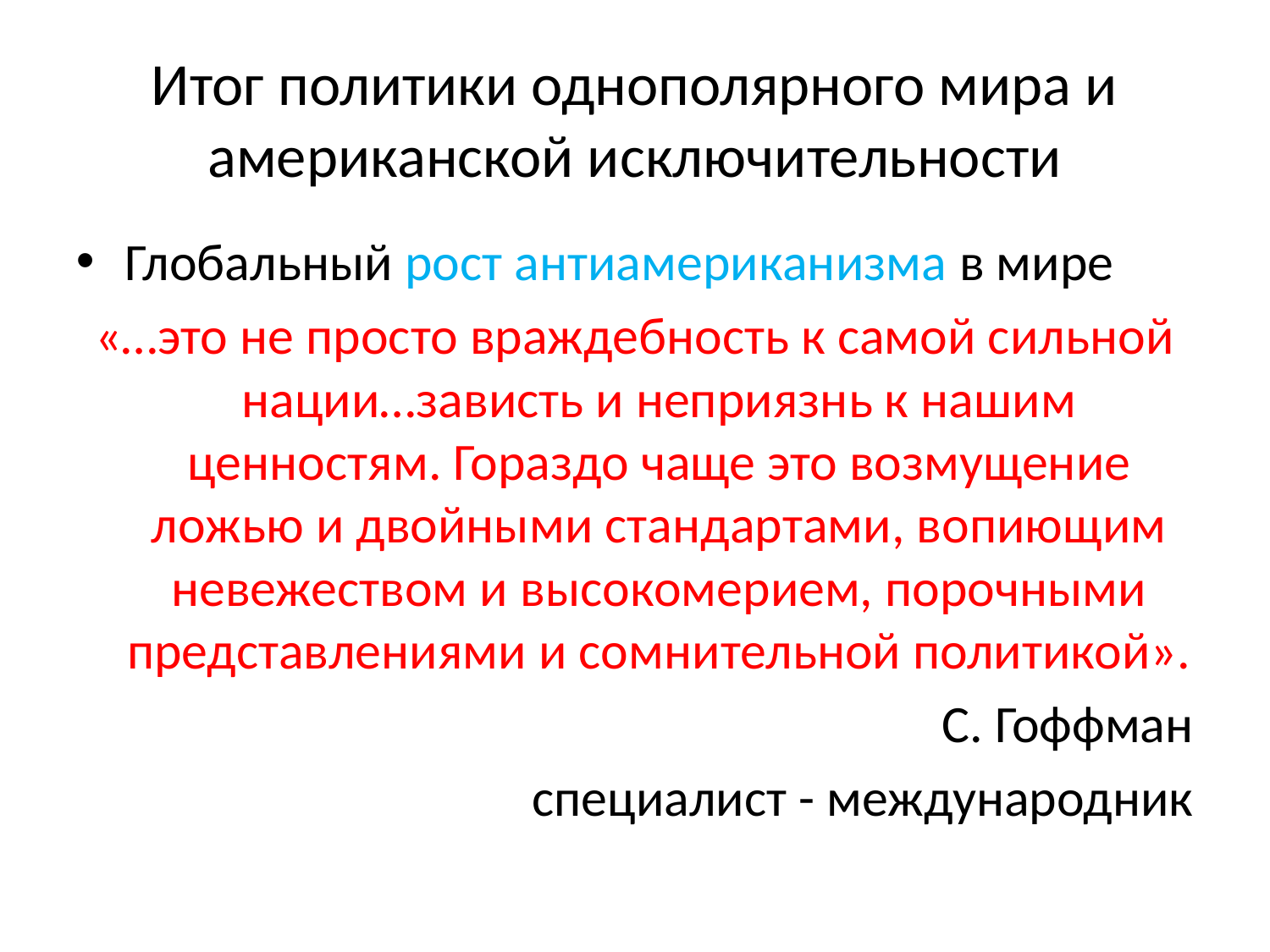

Итог политики однополярного мира и американской исключительности
Глобальный рост антиамериканизма в мире
«…это не просто враждебность к самой сильной нации…зависть и неприязнь к нашим ценностям. Гораздо чаще это возмущение ложью и двойными стандартами, вопиющим невежеством и высокомерием, порочными представлениями и сомнительной политикой».
С. Гоффман
специалист - международник